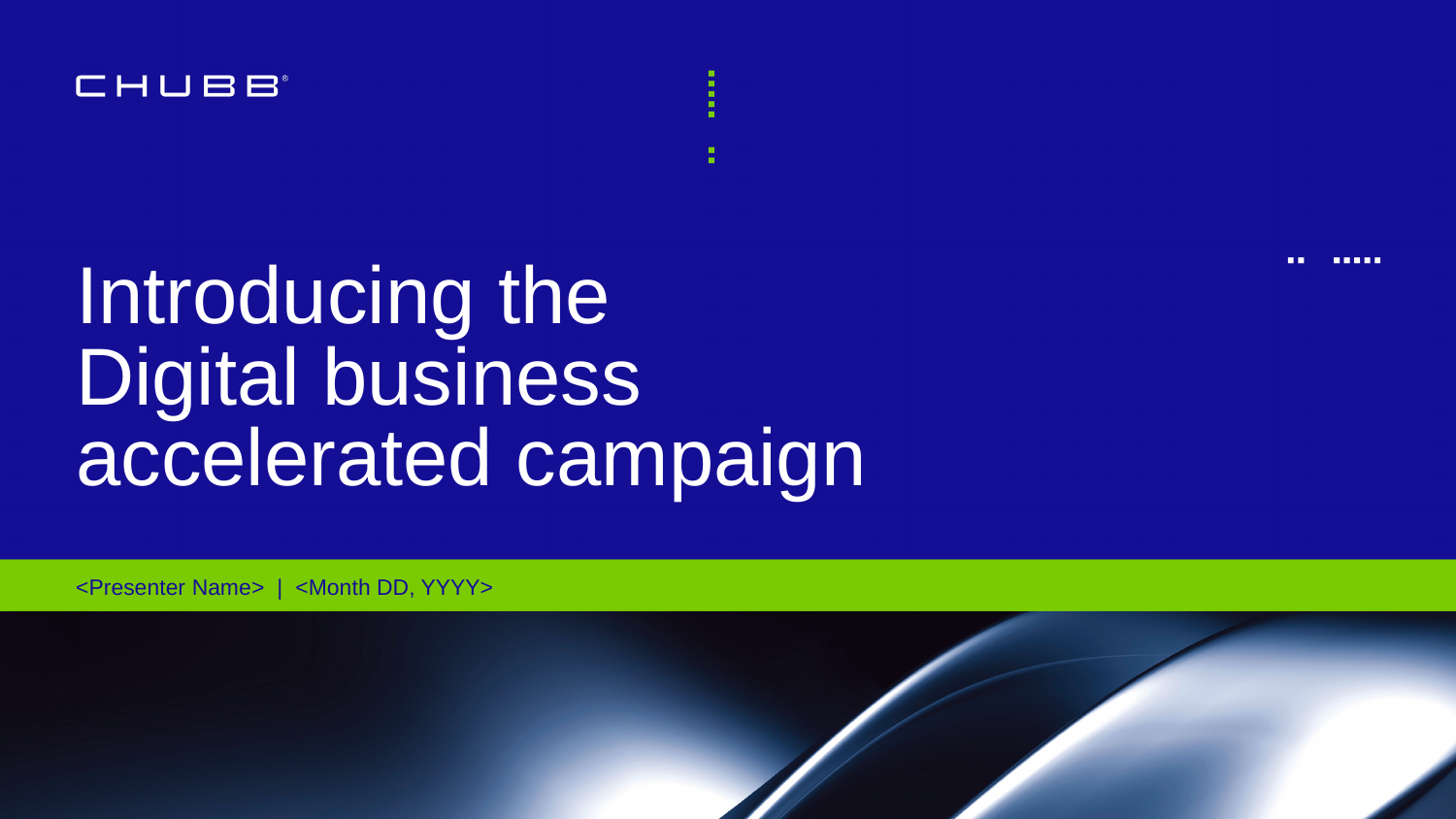

Introducing the
Digital business
accelerated campaign
<Presenter Name>  |  <Month DD, YYYY>